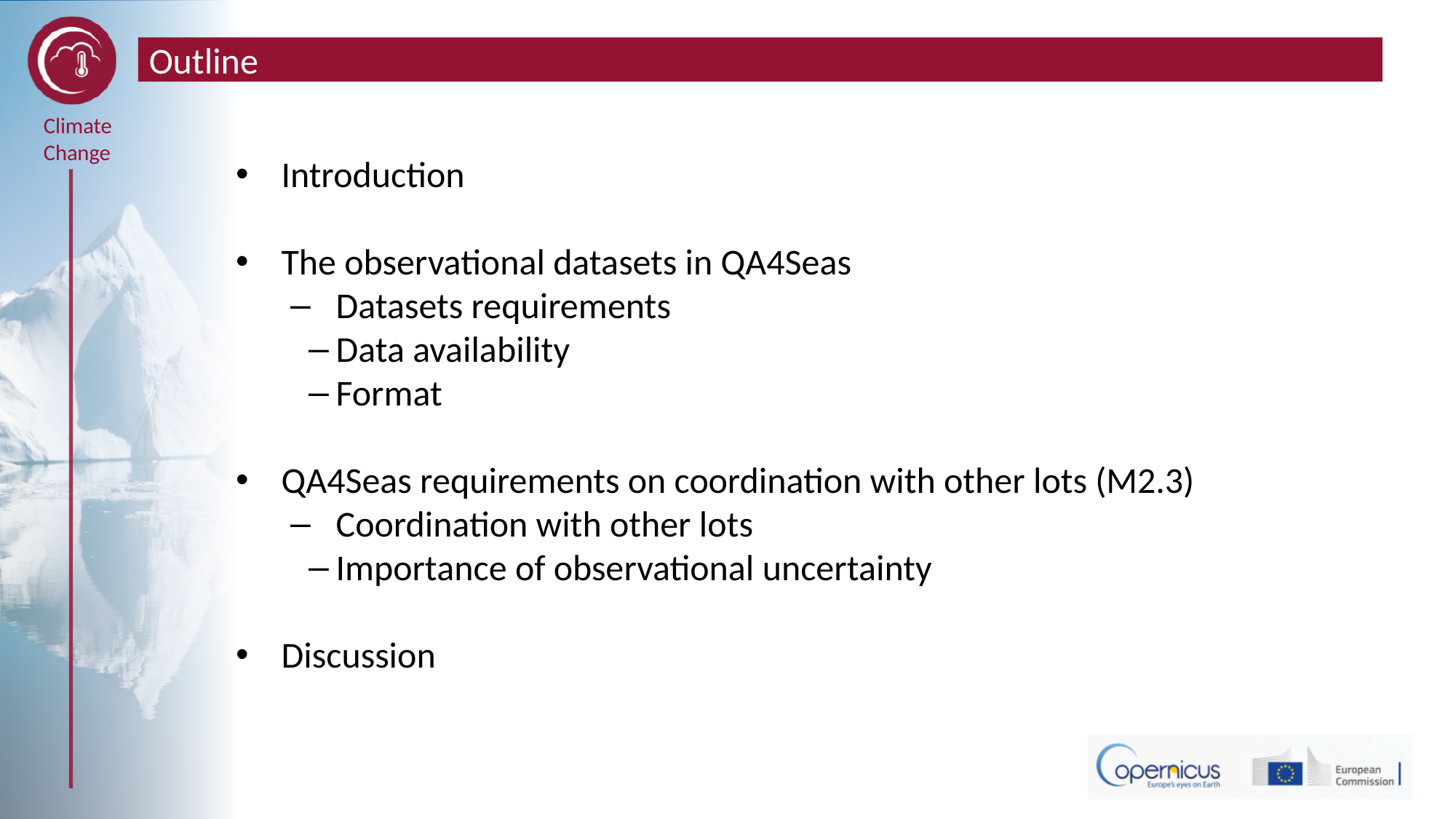

# Outline

Introduction

The observational datasets in QA4Seas
Datasets requirements
Data availability
Format

QA4Seas requirements on coordination with other lots (M2.3)
Coordination with other lots
Importance of observational uncertainty

Discussion